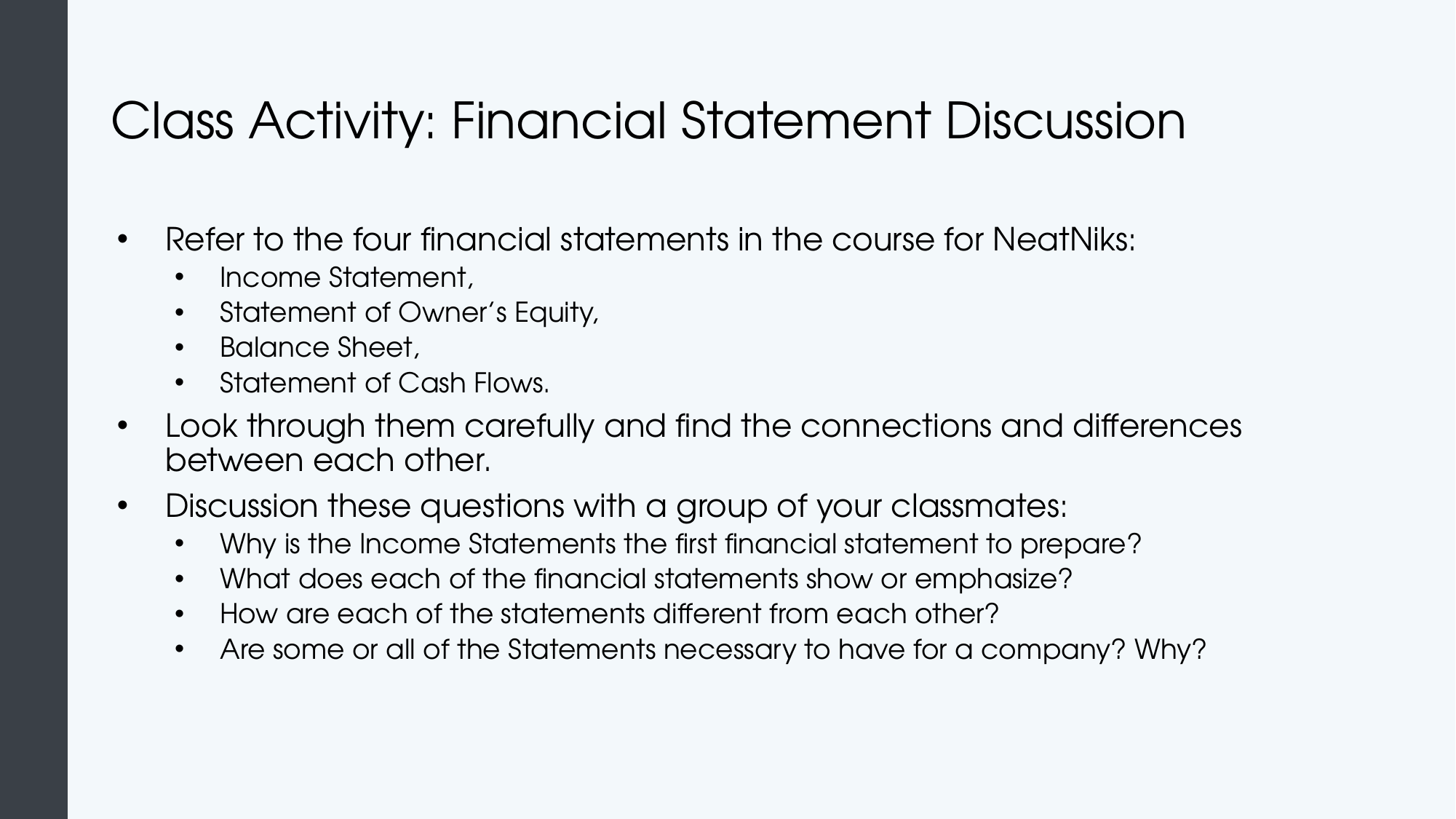

# Class Activity: Financial Statement Discussion
Refer to the four financial statements in the course for NeatNiks:
Income Statement,
Statement of Owner’s Equity,
Balance Sheet,
Statement of Cash Flows.
Look through them carefully and find the connections and differences between each other.
Discussion these questions with a group of your classmates:
Why is the Income Statements the first financial statement to prepare?
What does each of the financial statements show or emphasize?
How are each of the statements different from each other?
Are some or all of the Statements necessary to have for a company? Why?